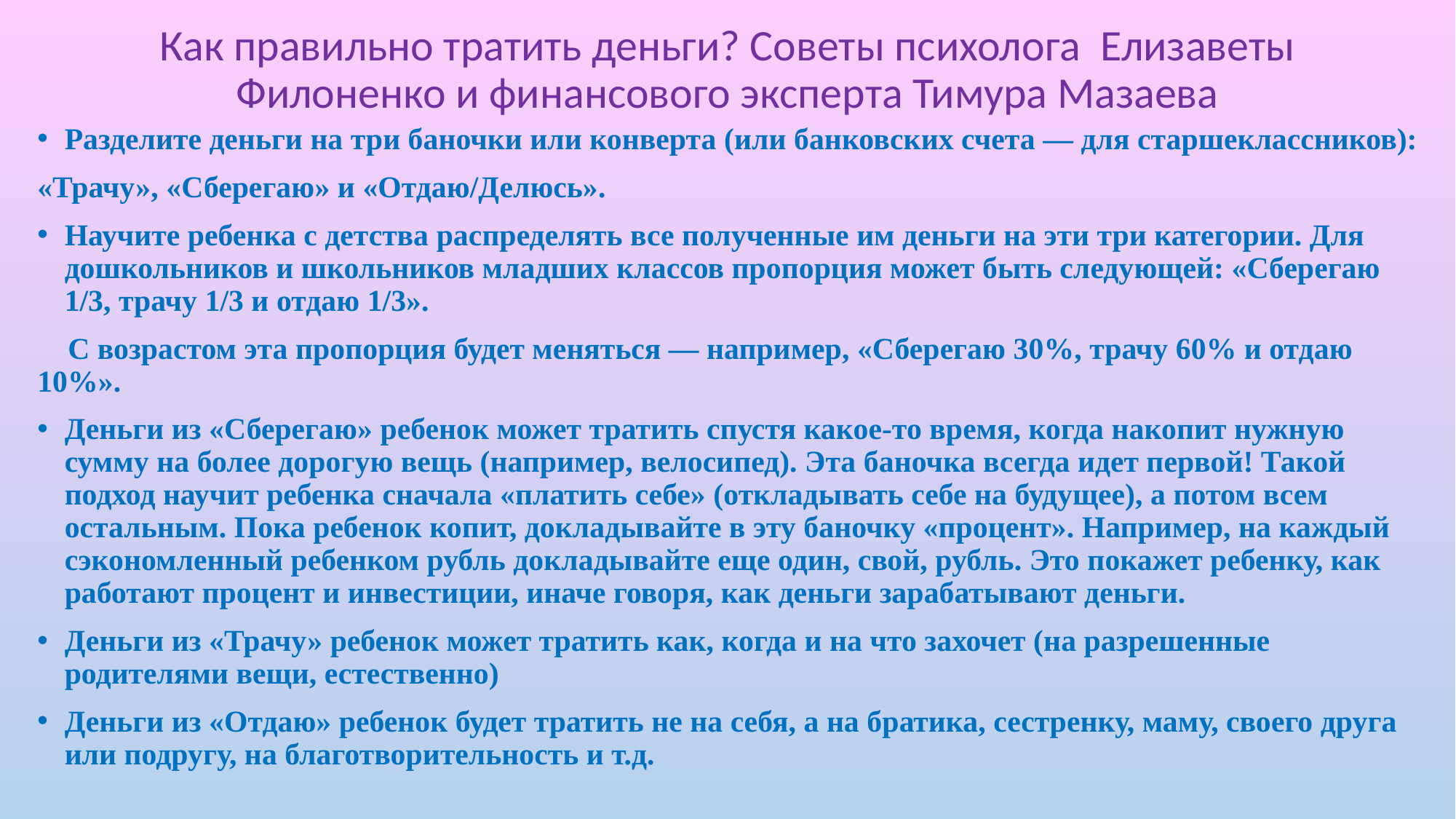

# Как правильно тратить деньги? Советы психолога  Елизаветы Филоненко и финансового эксперта Тимура Мазаева
Разделите деньги на три баночки или конверта (или банковских счета — для старшеклассников):
«Трачу», «Сберегаю» и «Отдаю/Делюсь».
Научите ребенка с детства распределять все полученные им деньги на эти три категории. Для дошкольников и школьников младших классов пропорция может быть следующей: «Сберегаю 1/3, трачу 1/3 и отдаю 1/3».
    С возрастом эта пропорция будет меняться — например, «Сберегаю 30%, трачу 60% и отдаю 10%».
Деньги из «Сберегаю» ребенок может тратить спустя какое-то время, когда накопит нужную сумму на более дорогую вещь (например, велосипед). Эта баночка всегда идет первой! Такой подход научит ребенка сначала «платить себе» (откладывать себе на будущее), а потом всем остальным. Пока ребенок копит, докладывайте в эту баночку «процент». Например, на каждый сэкономленный ребенком рубль докладывайте еще один, свой, рубль. Это покажет ребенку, как работают процент и инвестиции, иначе говоря, как деньги зарабатывают деньги.
Деньги из «Трачу» ребенок может тратить как, когда и на что захочет (на разрешенные родителями вещи, естественно)
Деньги из «Отдаю» ребенок будет тратить не на себя, а на братика, сестренку, маму, своего друга или подругу, на благотворительность и т.д.